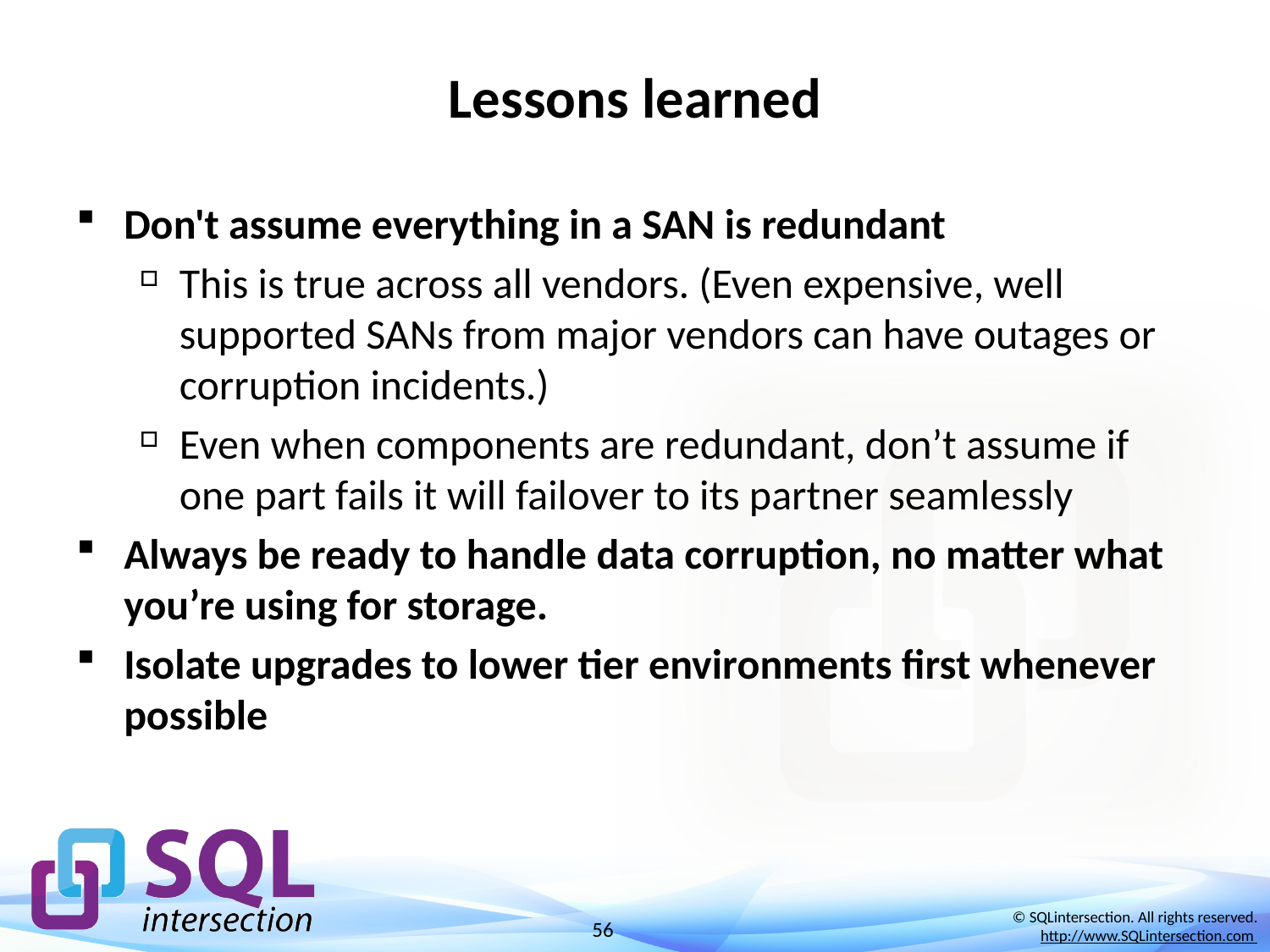

# Lessons learned
Don't assume everything in a SAN is redundant
This is true across all vendors. (Even expensive, well supported SANs from major vendors can have outages or corruption incidents.)
Even when components are redundant, don’t assume if one part fails it will failover to its partner seamlessly
Always be ready to handle data corruption, no matter what you’re using for storage.
Isolate upgrades to lower tier environments first whenever possible